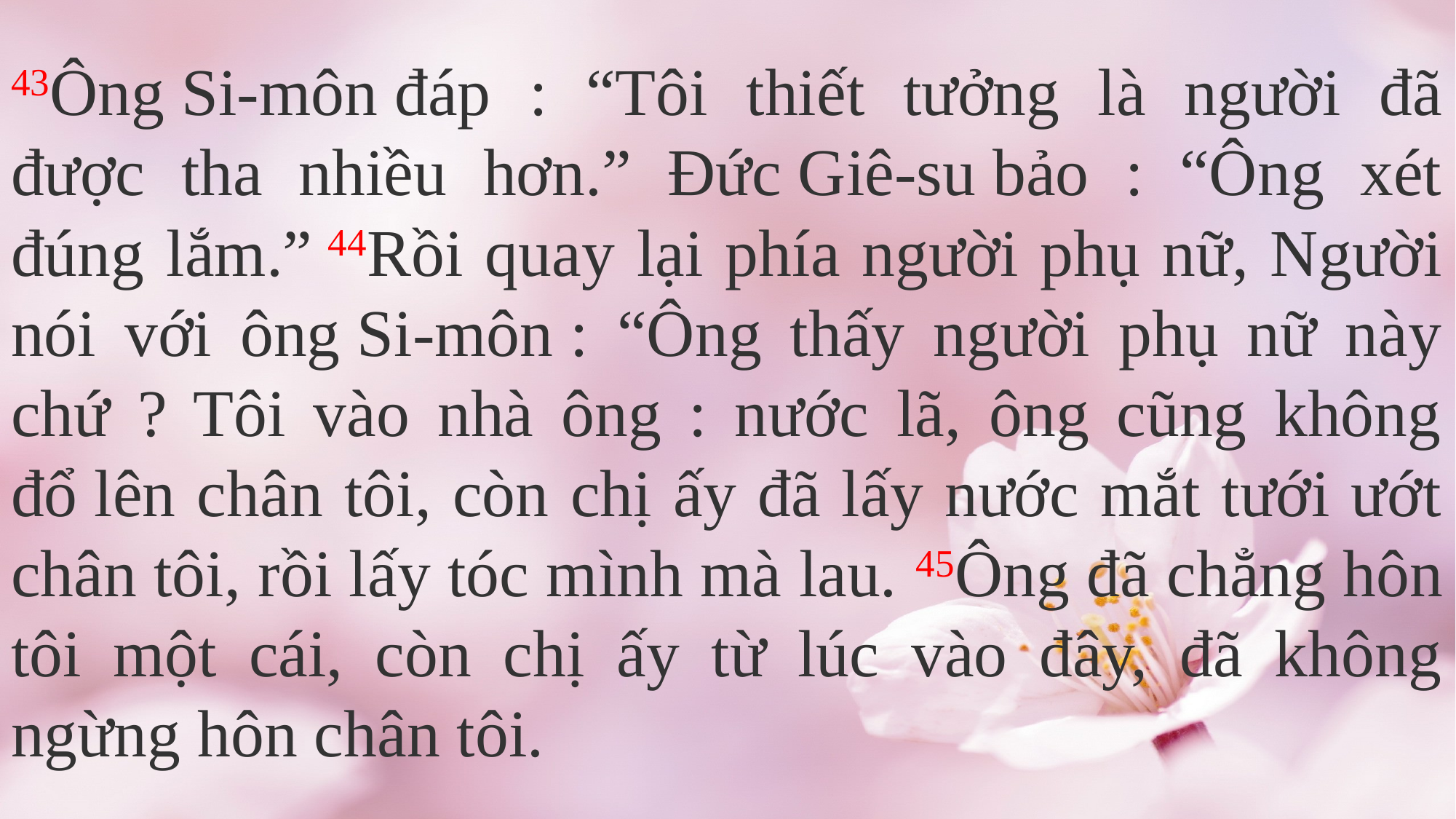

43Ông Si-môn đáp : “Tôi thiết tưởng là người đã được tha nhiều hơn.” Đức Giê-su bảo : “Ông xét đúng lắm.” 44Rồi quay lại phía người phụ nữ, Người nói với ông Si-môn : “Ông thấy người phụ nữ này chứ ? Tôi vào nhà ông : nước lã, ông cũng không đổ lên chân tôi, còn chị ấy đã lấy nước mắt tưới ướt chân tôi, rồi lấy tóc mình mà lau. 45Ông đã chẳng hôn tôi một cái, còn chị ấy từ lúc vào đây, đã không ngừng hôn chân tôi.